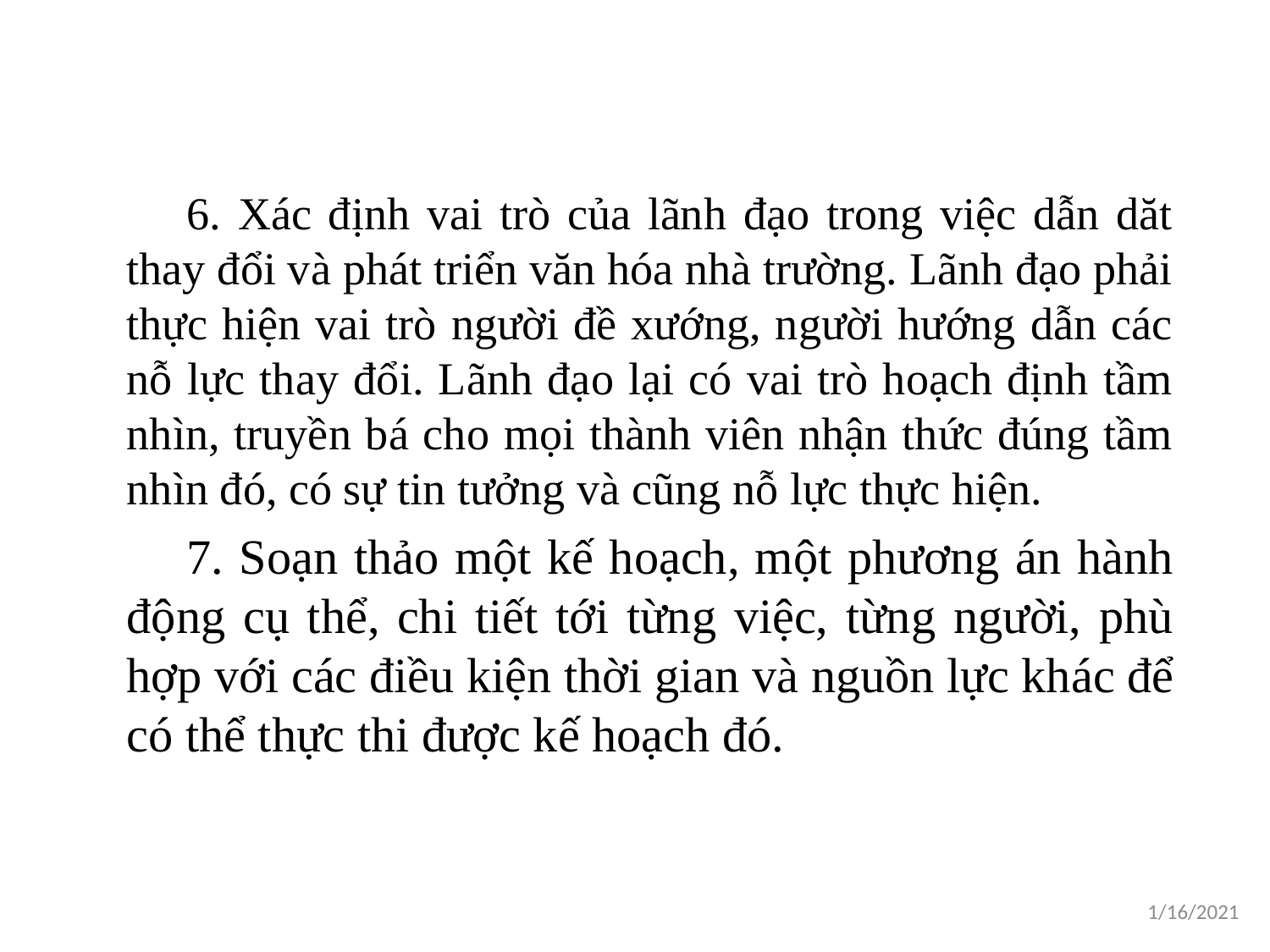

6. Xác định vai trò của lãnh đạo trong việc dẫn dăt thay đổi và phát triển văn hóa nhà trường. Lãnh đạo phải thực hiện vai trò người đề xướng, người hướng dẫn các nỗ lực thay đổi. Lãnh đạo lại có vai trò hoạch định tầm nhìn, truyền bá cho mọi thành viên nhận thức đúng tầm nhìn đó, có sự tin tưởng và cũng nỗ lực thực hiện.
7. Soạn thảo một kế hoạch, một phương án hành động cụ thể, chi tiết tới từng việc, từng người, phù hợp với các điều kiện thời gian và nguồn lực khác để có thể thực thi được kế hoạch đó.

1/16/2021